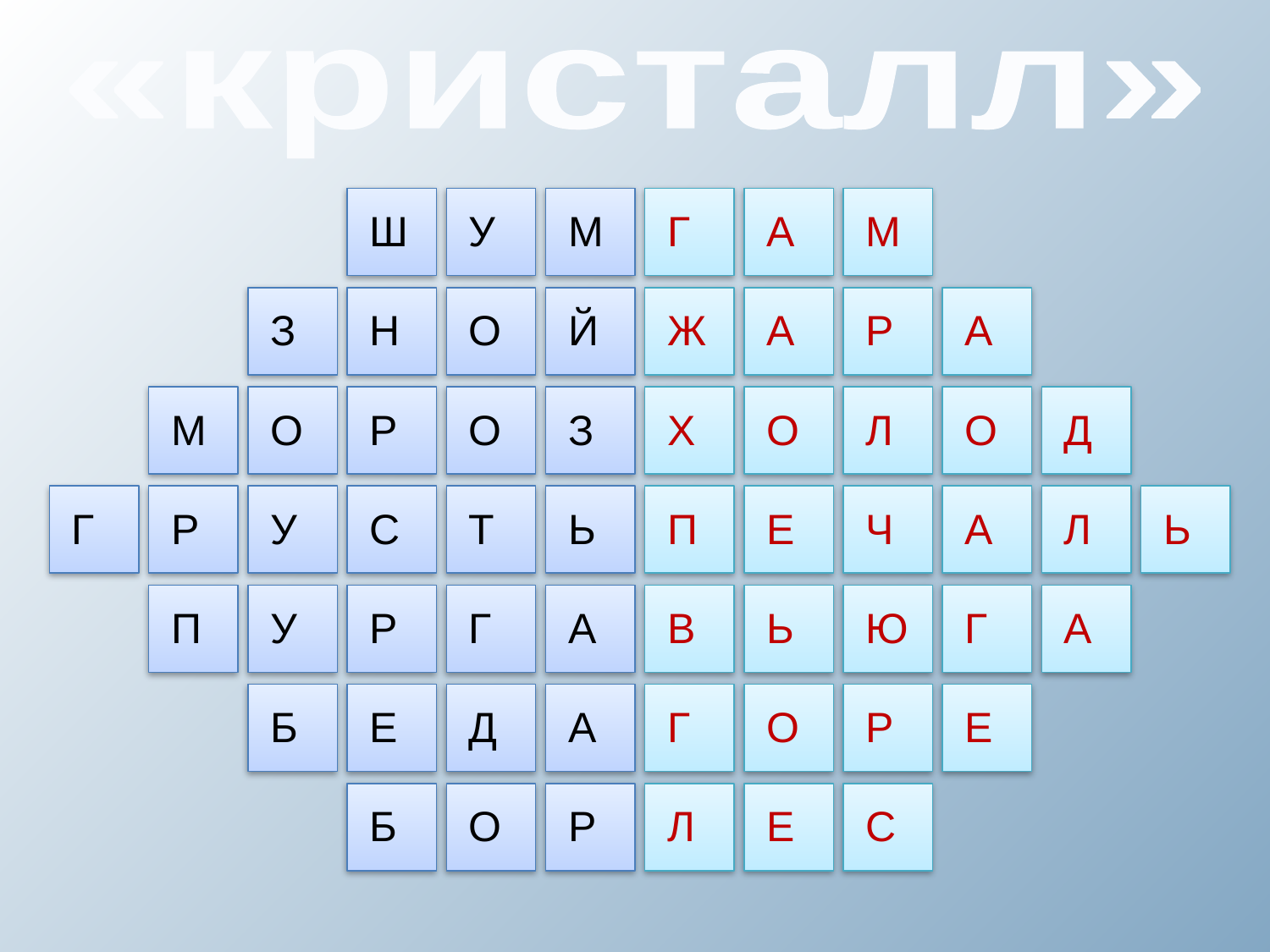

«кристалл»

Ш
У
М
Г
А
М

З
Н
О
Й
Ж
А
Р
А

М
О
Р
О
З
Х
О
Л
О
Д

Г
Р
У
С
Т
Ь
П
Е
Ч
А
Л
Ь

П
У
Р
Г
А
В
Ь
Ю
Г
А

Б
Е
Д
А
Г
О
Р
Е

Б
О
Р
Л
Е
С